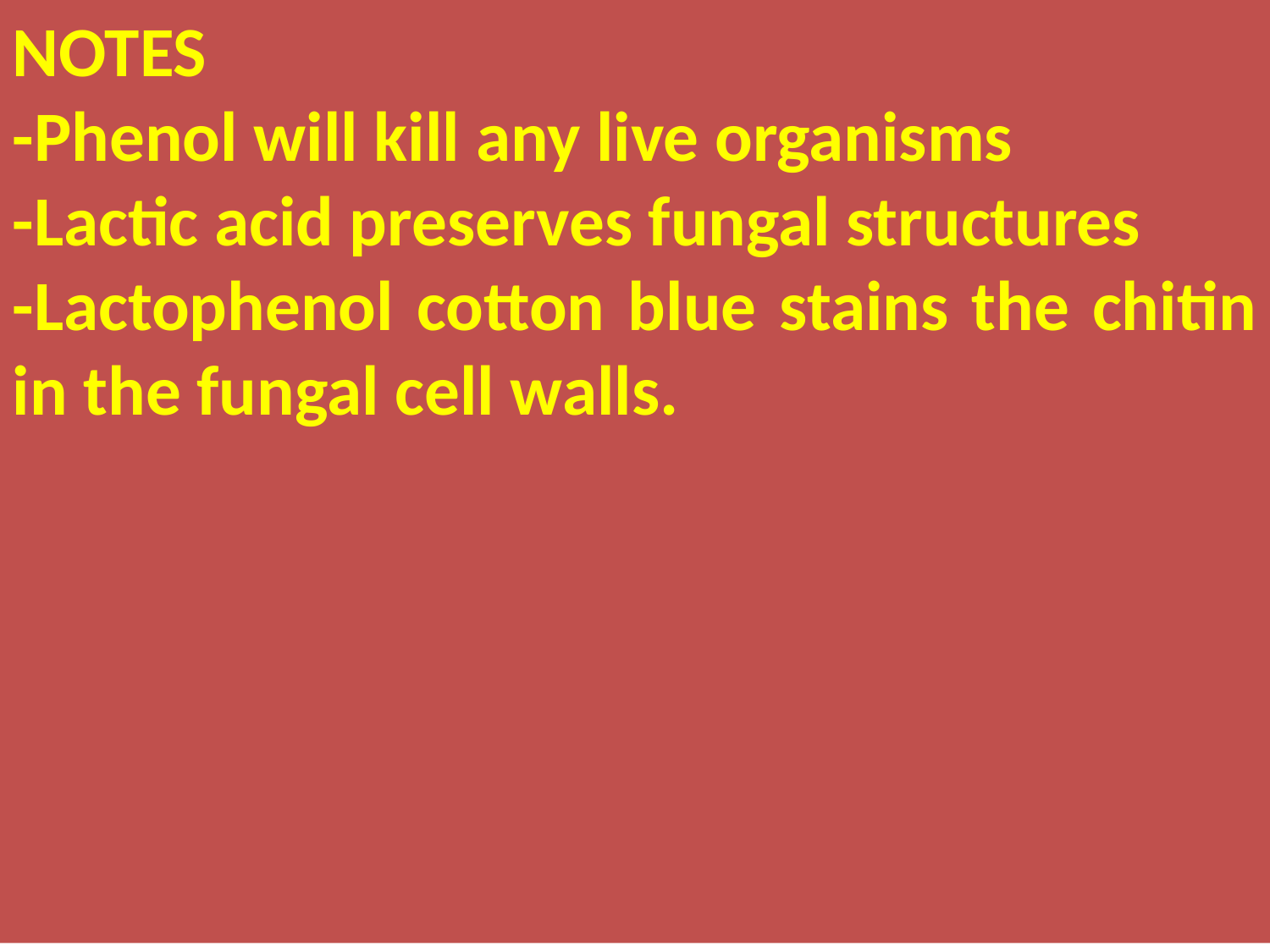

NOTES
-Phenol will kill any live organisms
-Lactic acid preserves fungal structures
-Lactophenol cotton blue stains the chitin in the fungal cell walls.